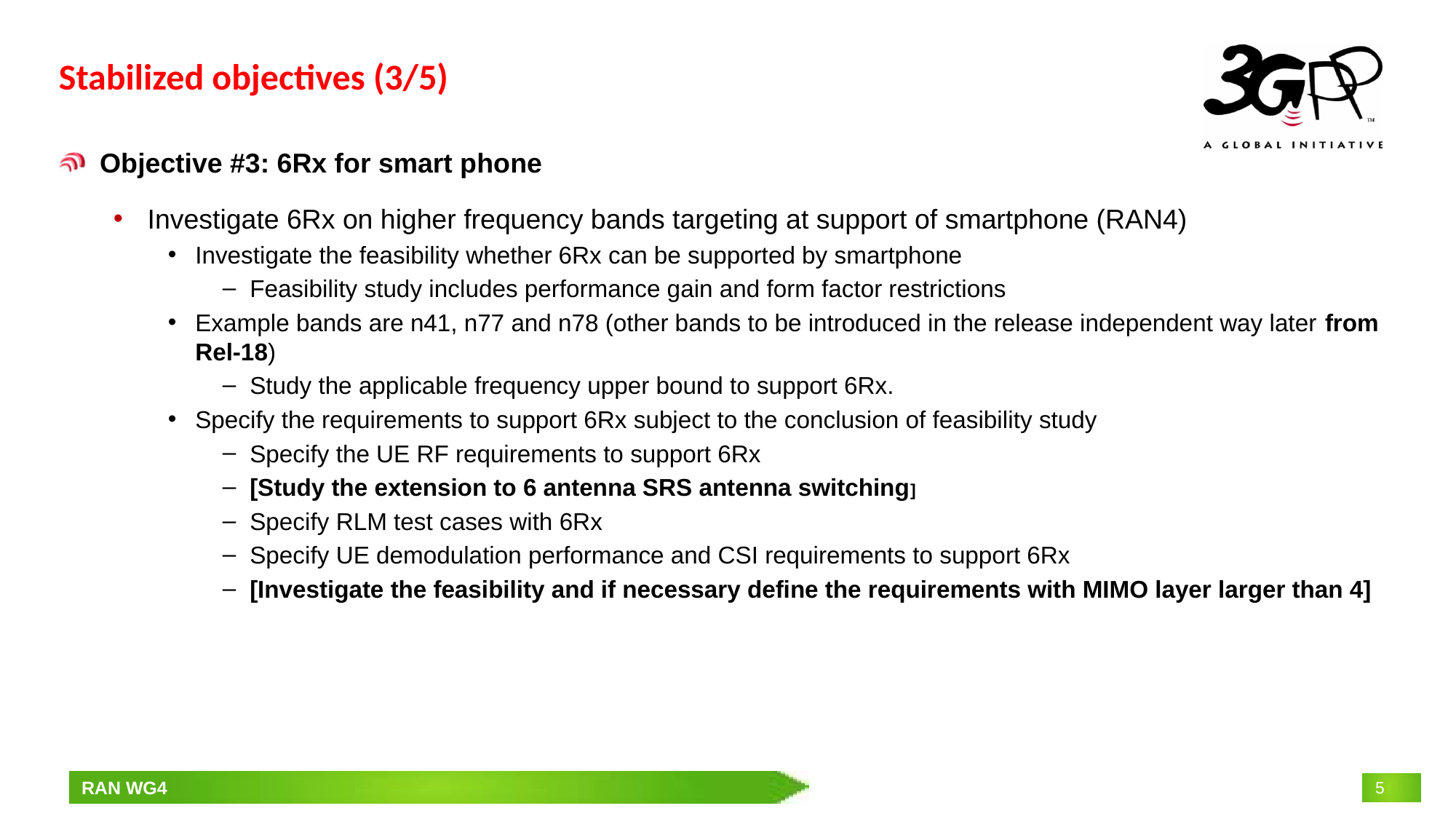

# Stabilized objectives (3/5)
Objective #3: 6Rx for smart phone
Investigate 6Rx on higher frequency bands targeting at support of smartphone (RAN4)
Investigate the feasibility whether 6Rx can be supported by smartphone
Feasibility study includes performance gain and form factor restrictions
Example bands are n41, n77 and n78 (other bands to be introduced in the release independent way later from Rel-18)
Study the applicable frequency upper bound to support 6Rx.
Specify the requirements to support 6Rx subject to the conclusion of feasibility study
Specify the UE RF requirements to support 6Rx
[Study the extension to 6 antenna SRS antenna switching]
Specify RLM test cases with 6Rx
Specify UE demodulation performance and CSI requirements to support 6Rx
[Investigate the feasibility and if necessary define the requirements with MIMO layer larger than 4]